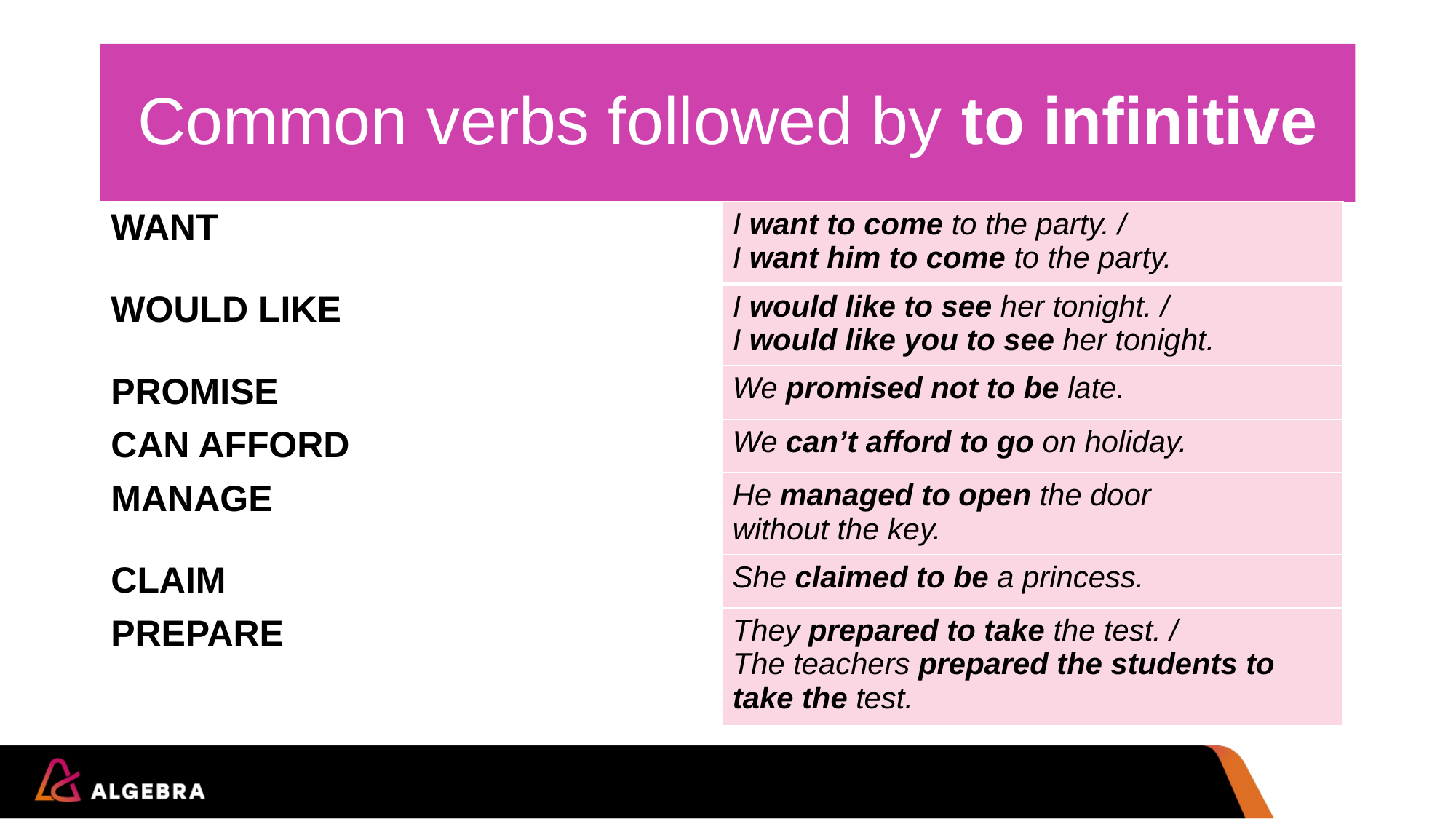

# Common verbs followed by to infinitive
| WANT | I want to come to the party. / I want him to come to the party. |
| --- | --- |
| WOULD LIKE | I would like to see her tonight. / I would like you to see her tonight. |
| PROMISE | We promised not to be late. |
| CAN AFFORD | We can’t afford to go on holiday. |
| MANAGE | He managed to open the door without the key. |
| CLAIM | She claimed to be a princess. |
| PREPARE | They prepared to take the test. / The teachers prepared the students to take the test. |